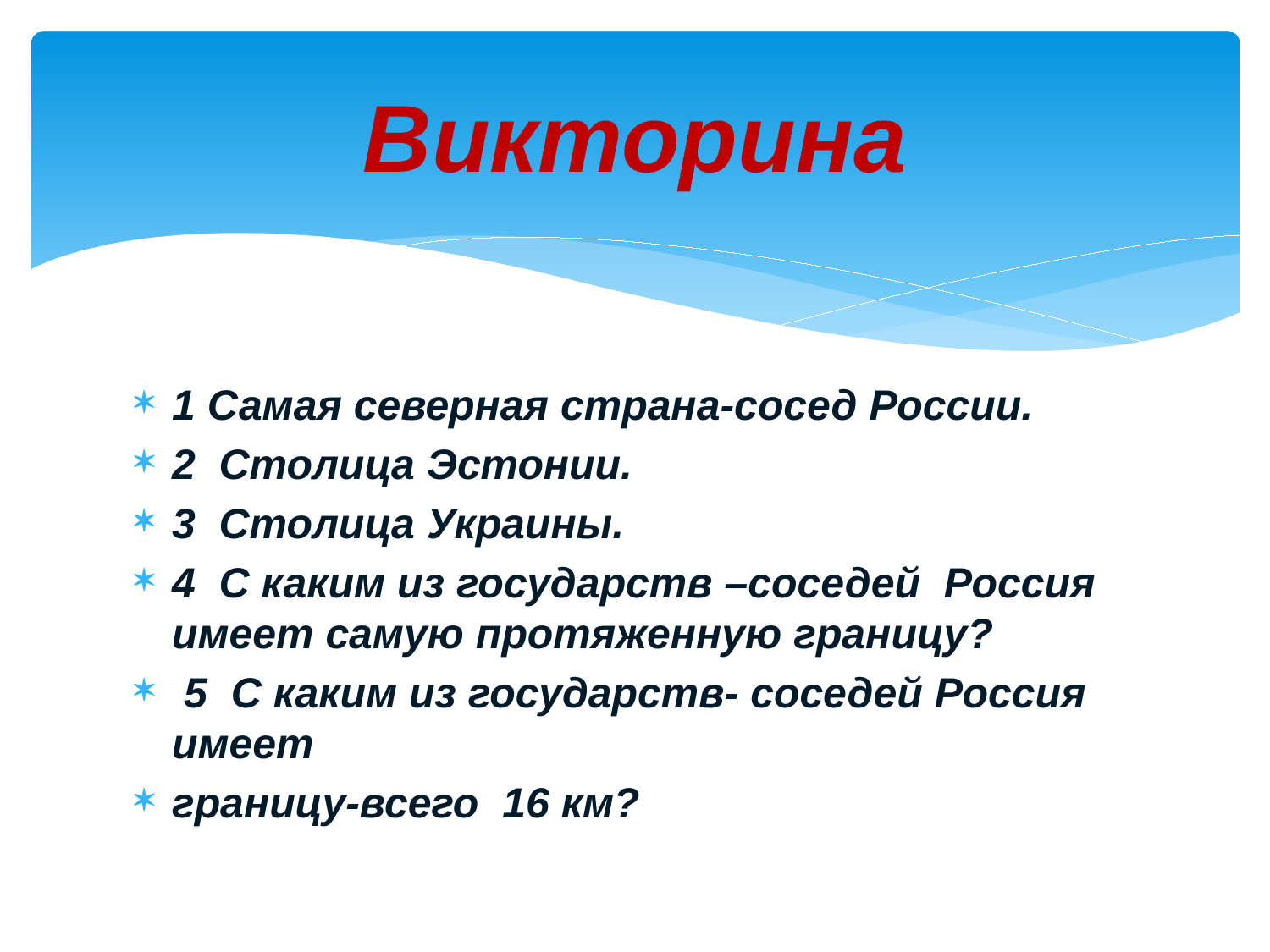

# Викторина
1 Самая северная страна-сосед России.
2  Столица Эстонии.
3  Столица Украины.
4  С каким из государств –соседей  Россия имеет самую протяженную границу?
 5  С каким из государств- соседей Россия имеет
границу-всего  16 км?